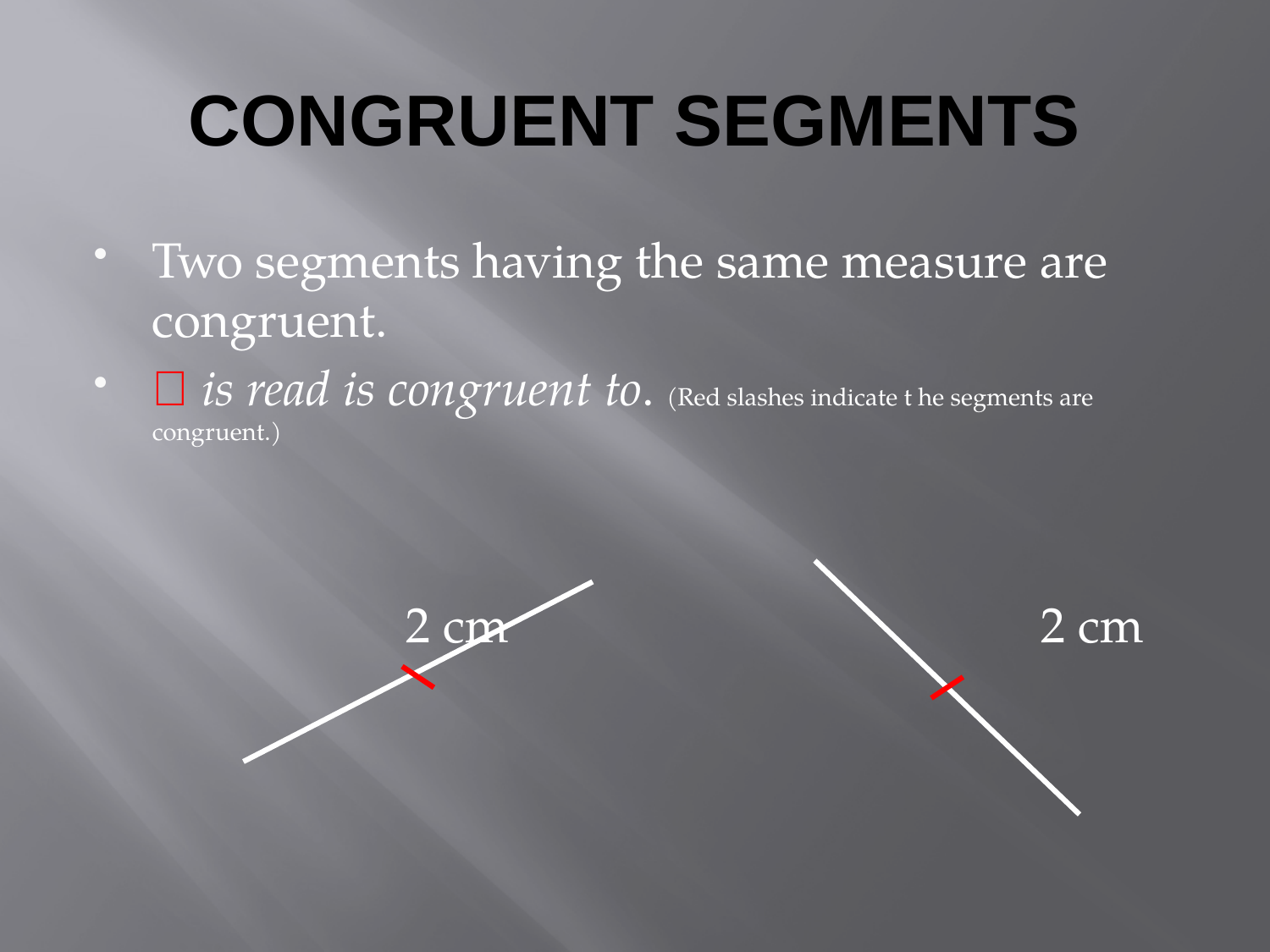

# CONGRUENT SEGMENTS
Two segments having the same measure are congruent.
≅ is read is congruent to. (Red slashes indicate t he segments are congruent.)

			2 cm					2 cm